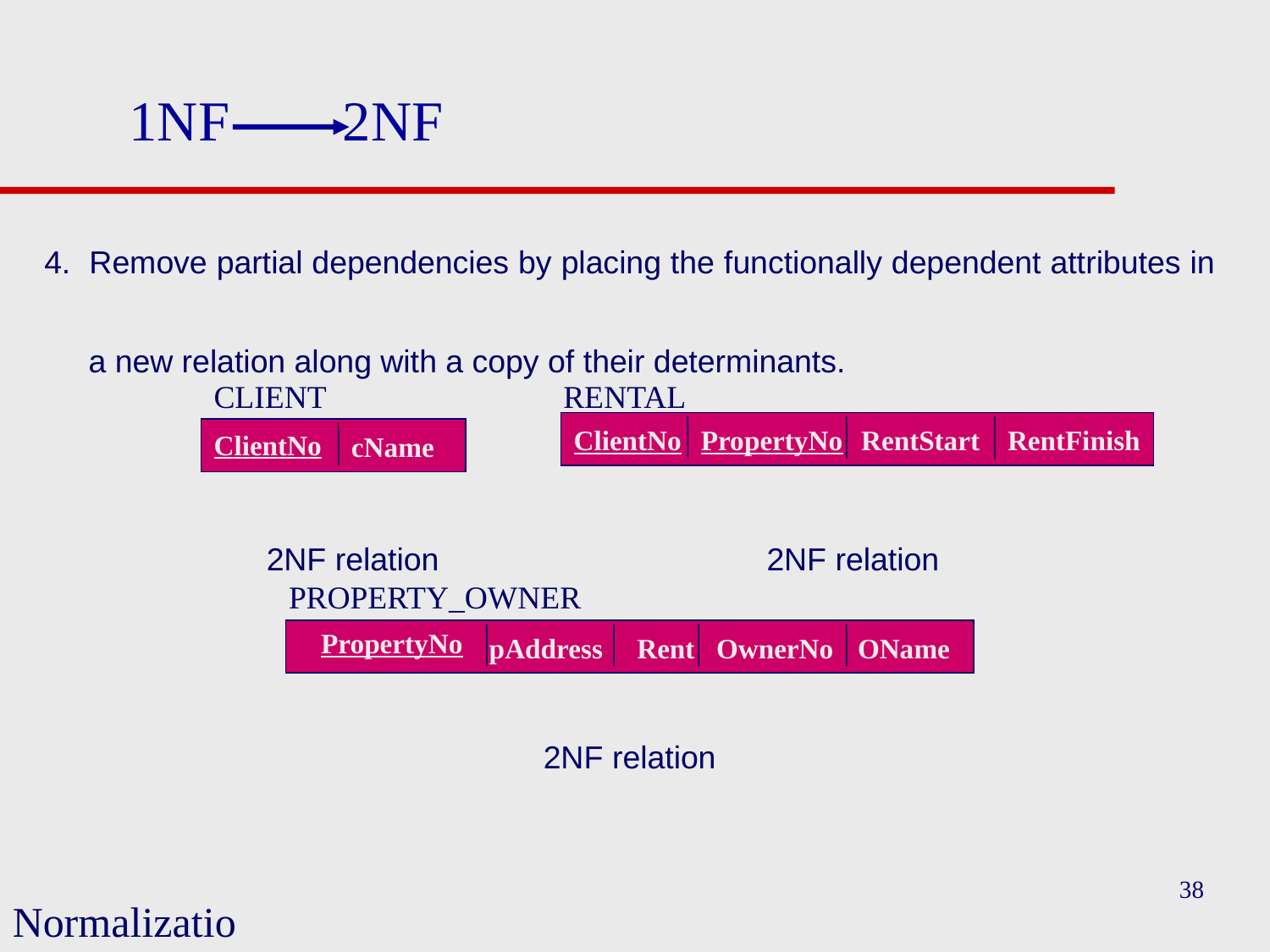

# 1NF        2NF

4.  Remove partial dependencies by placing the functionally dependent attributes in
     a new relation along with a copy of their determinants.

                         2NF relation                                     2NF relation

2NF relation
CLIENT
RENTAL

ClientNo

PropertyNo

RentStart

RentFinish

ClientNo

cName
PROPERTY_OWNER
PropertyNo

pAddress

Rent

OwnerNo
OName

38
Normalization